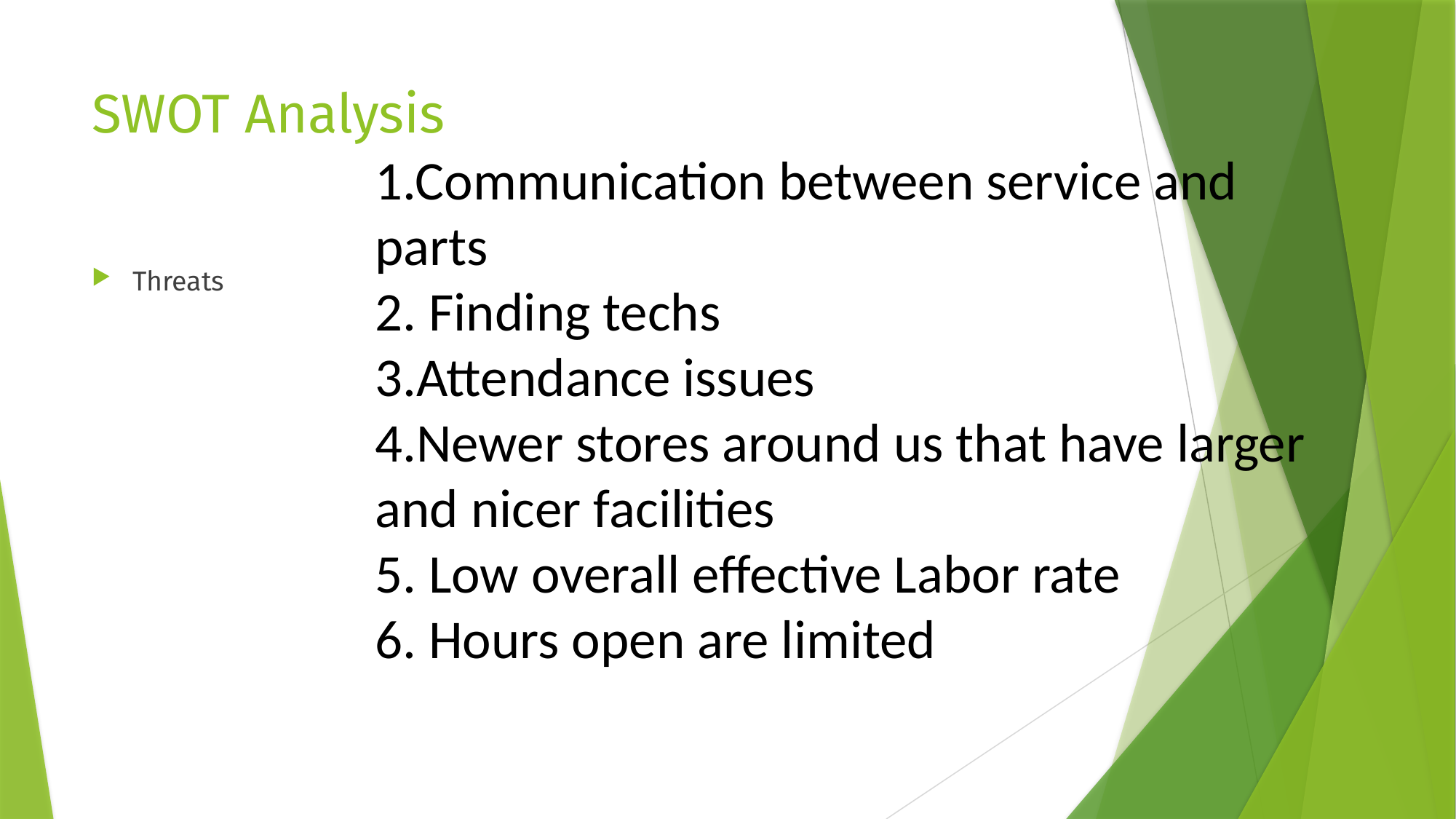

# SWOT Analysis
1.Communication between service and parts
2. Finding techs
3.Attendance issues
4.Newer stores around us that have larger and nicer facilities
5. Low overall effective Labor rate
6. Hours open are limited

Threats